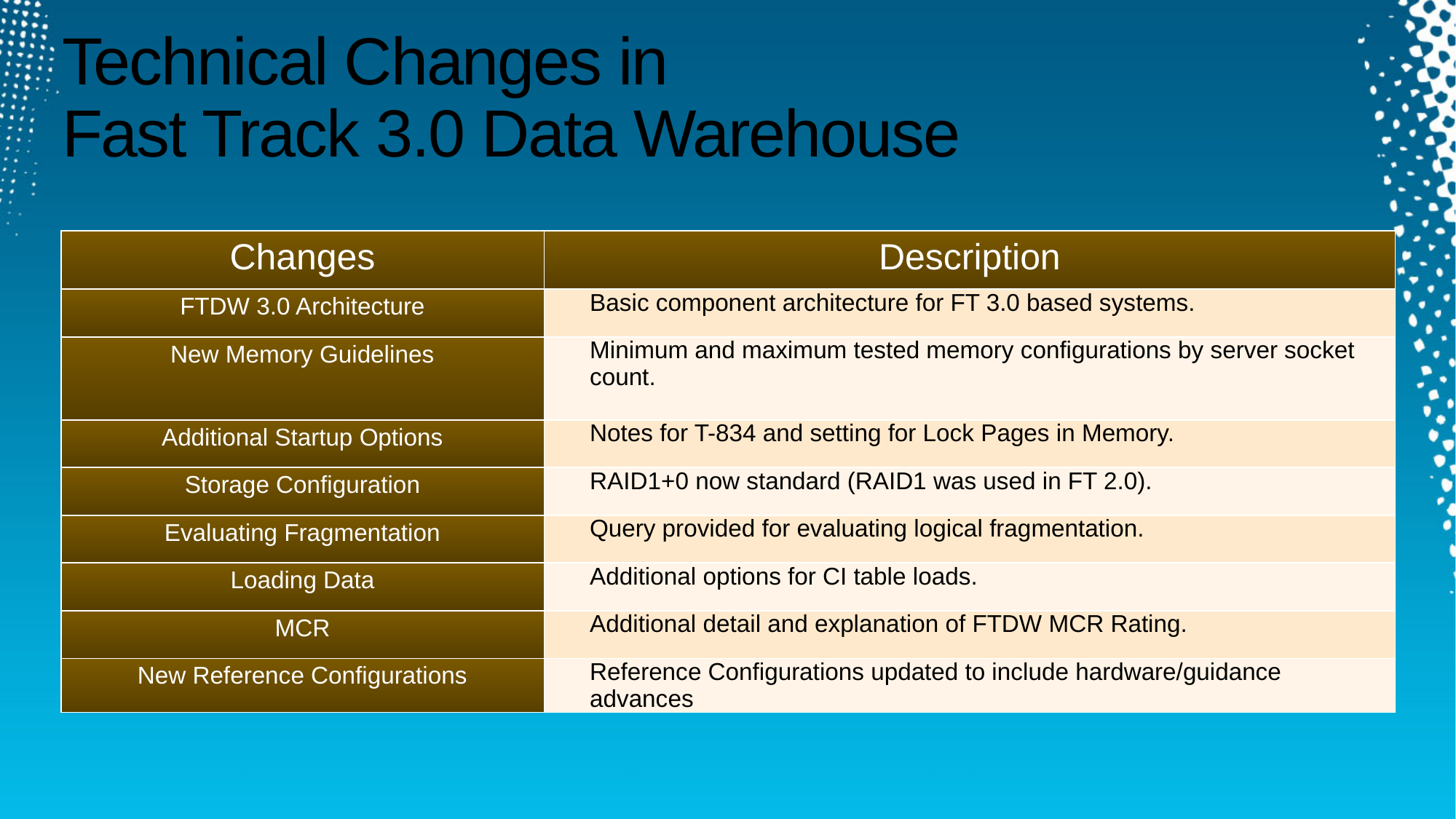

# Technical Changes in Fast Track 3.0 Data Warehouse
| Changes | Description |
| --- | --- |
| FTDW 3.0 Architecture | Basic component architecture for FT 3.0 based systems. |
| New Memory Guidelines | Minimum and maximum tested memory configurations by server socket count. |
| Additional Startup Options | Notes for T-834 and setting for Lock Pages in Memory. |
| Storage Configuration | RAID1+0 now standard (RAID1 was used in FT 2.0). |
| Evaluating Fragmentation | Query provided for evaluating logical fragmentation. |
| Loading Data | Additional options for CI table loads. |
| MCR | Additional detail and explanation of FTDW MCR Rating. |
| New Reference Configurations | Reference Configurations updated to include hardware/guidance advances |